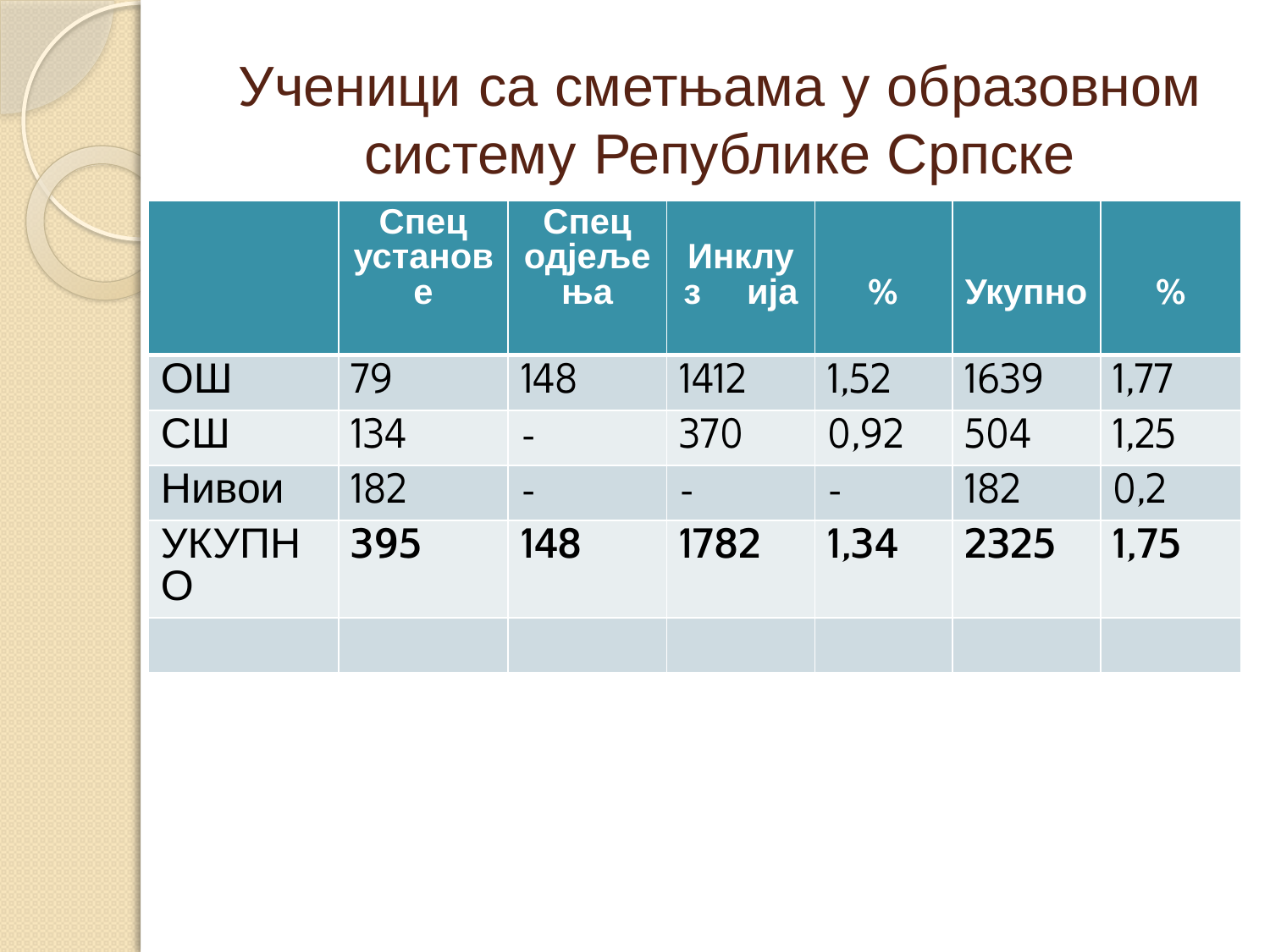

# Ученици са сметњама у образовном систему Републике Српске
|  | Спец установе | Спец одјељења | Инклуз ија | % | Укупно | % |
| --- | --- | --- | --- | --- | --- | --- |
| ОШ | 79 | 148 | 1412 | 1,52 | 1639 | 1,77 |
| СШ | 134 | - | 370 | 0,92 | 504 | 1,25 |
| Нивои | 182 | - | - | - | 182 | 0,2 |
| УКУПНО | 395 | 148 | 1782 | 1,34 | 2325 | 1,75 |
|  |  |  |  |  |  |  |